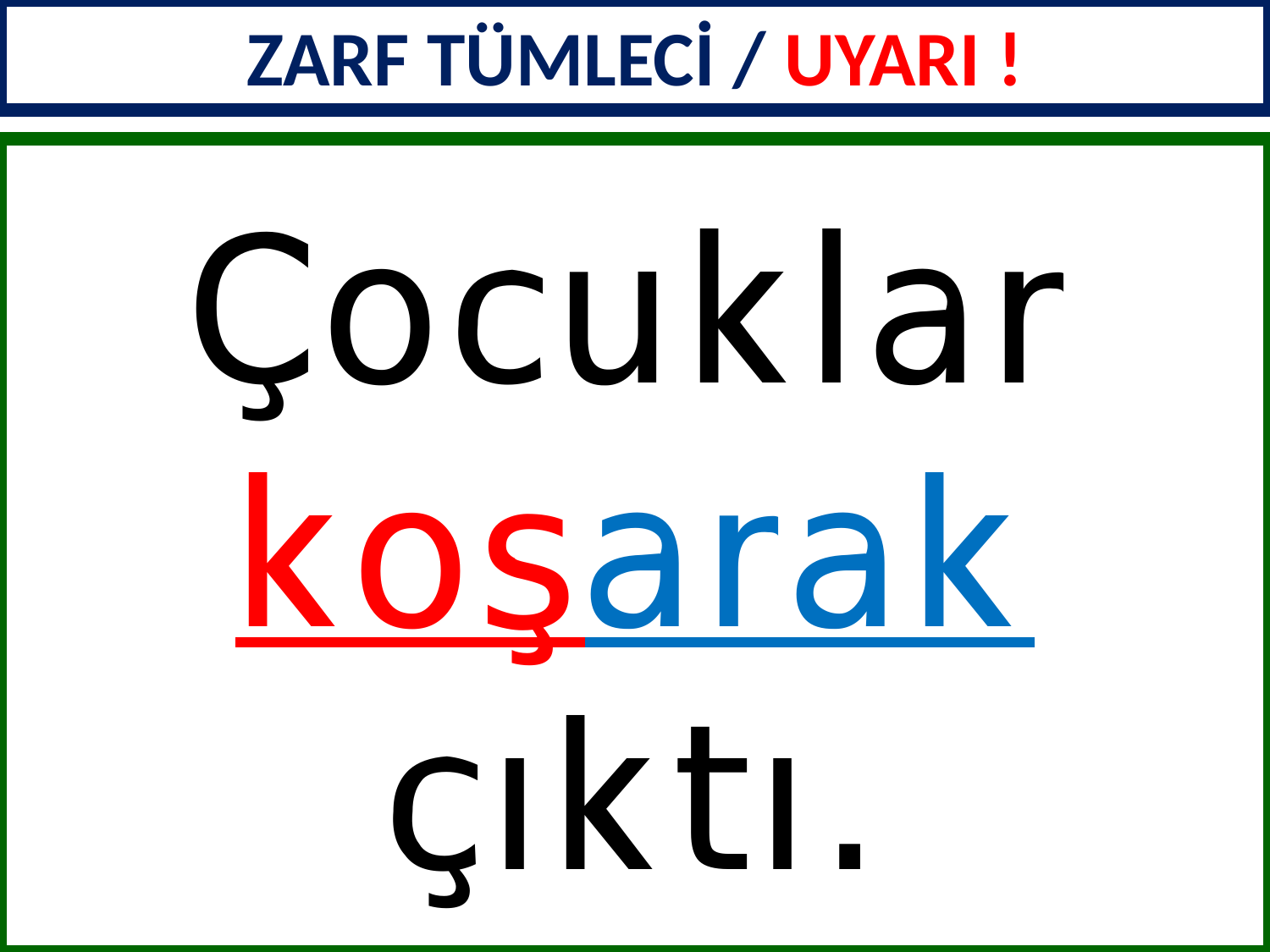

ZARF TÜMLECİ / UYARI !
Çocuklar koşarak çıktı.